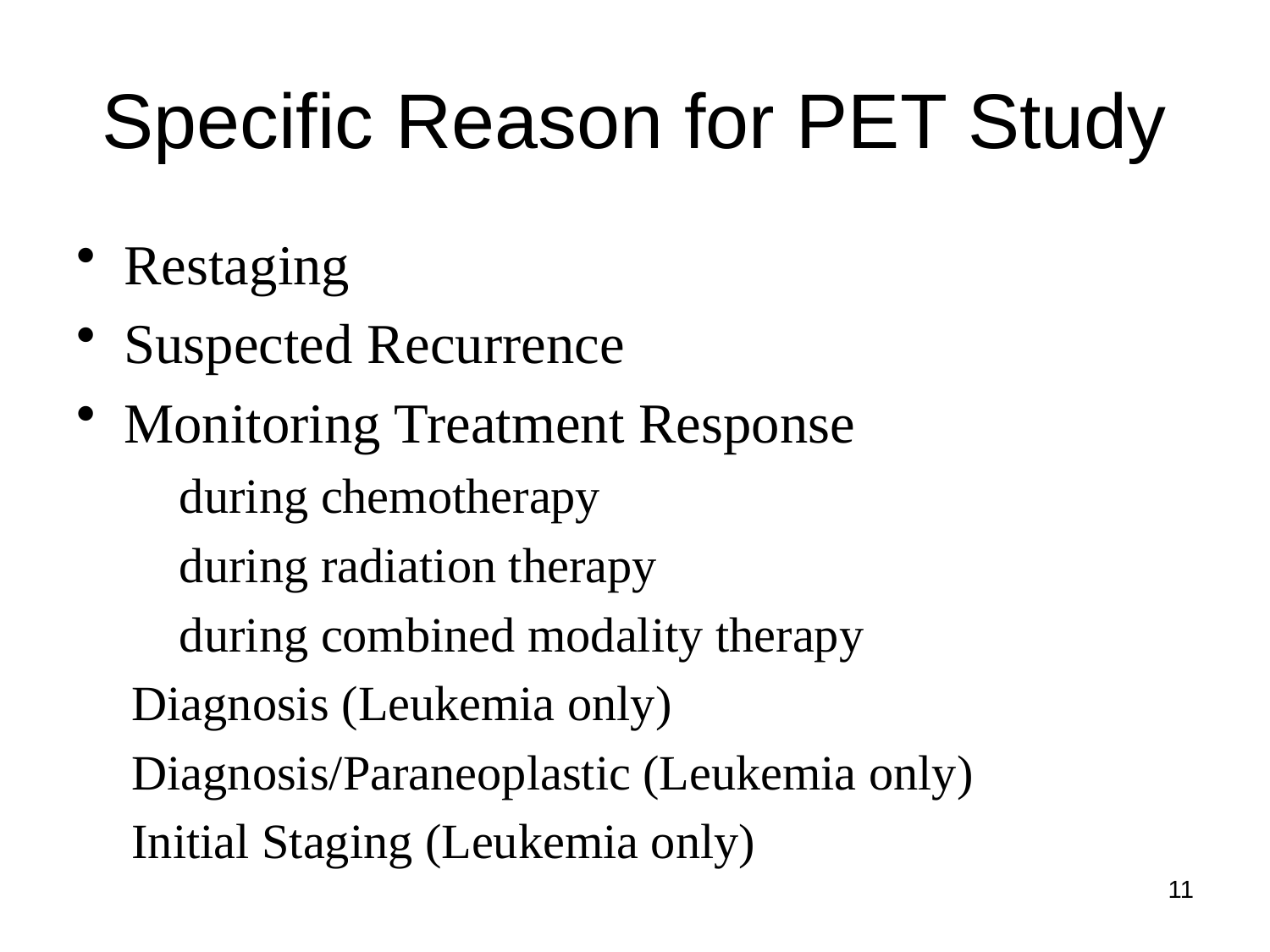

# Specific Reason for PET Study
Restaging
Suspected Recurrence
Monitoring Treatment Response
	during chemotherapy
	during radiation therapy
	during combined modality therapy
Diagnosis (Leukemia only)
Diagnosis/Paraneoplastic (Leukemia only)
Initial Staging (Leukemia only)

11